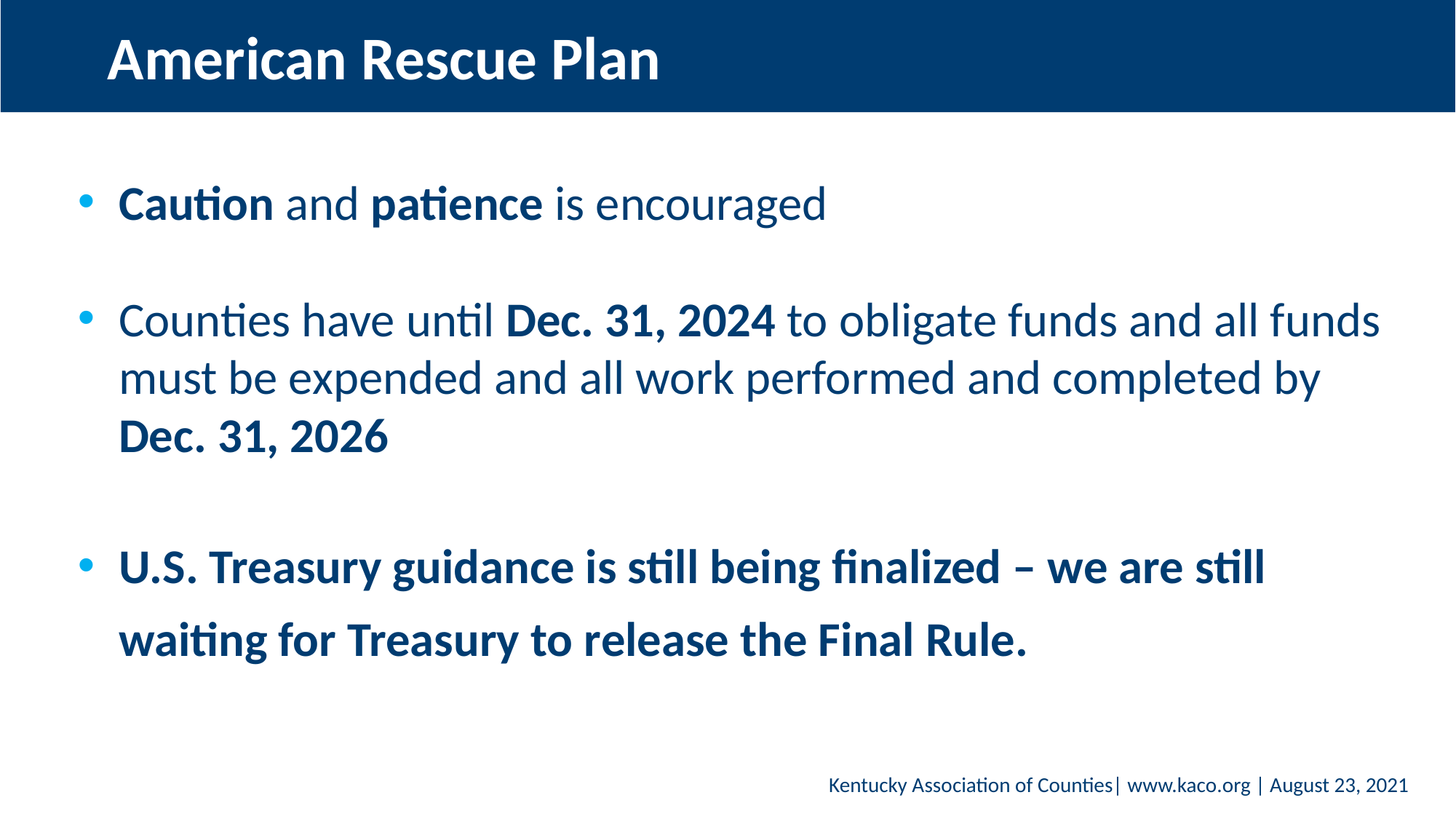

American Rescue Plan
Caution and patience is encouraged

Counties have until Dec. 31, 2024 to obligate funds and all funds must be expended and all work performed and completed by Dec. 31, 2026

U.S. Treasury guidance is still being finalized – we are still waiting for Treasury to release the Final Rule.
Kentucky Association of Counties| www.kaco.org | August 23, 2021